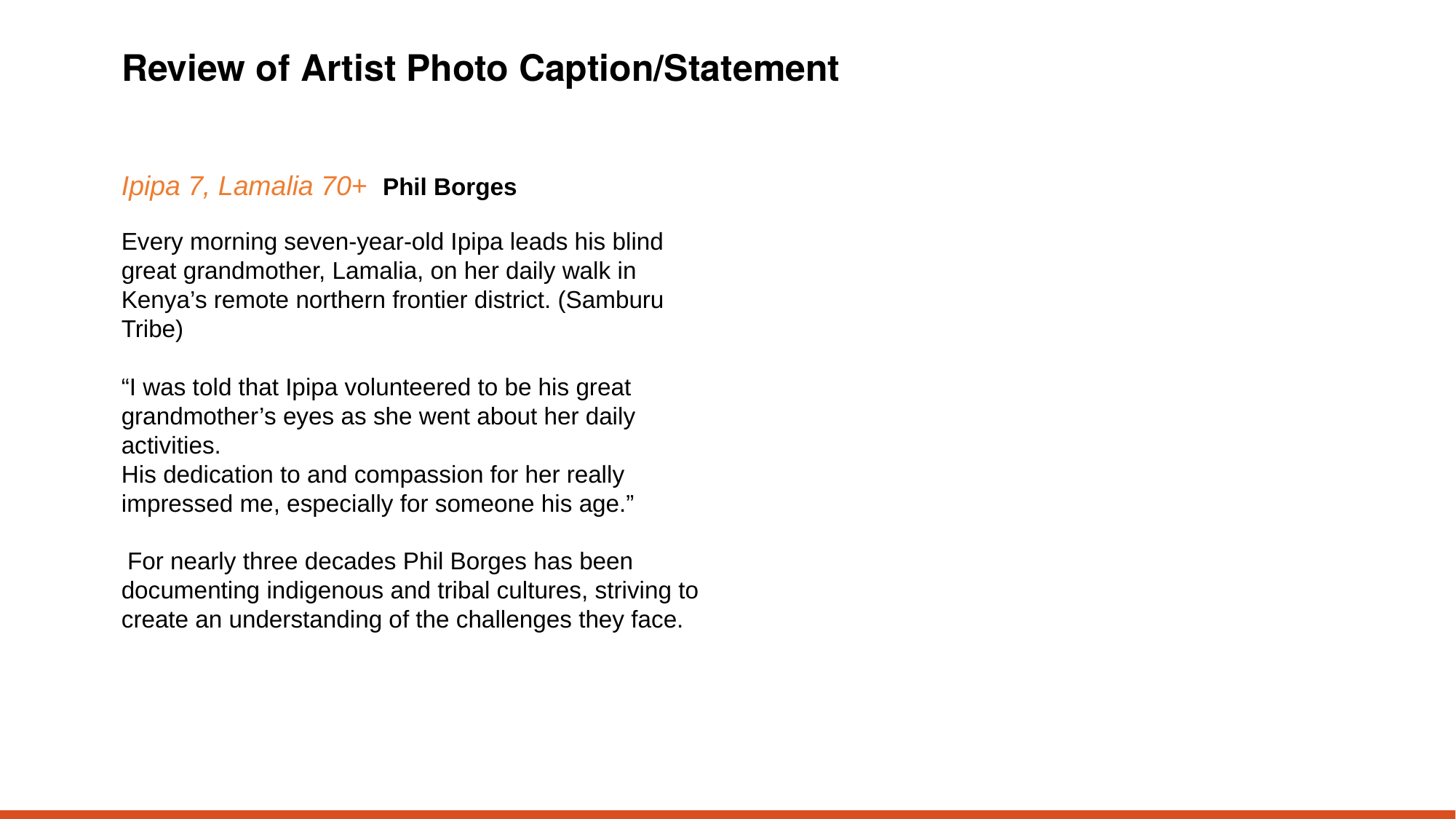

Review of Artist Photo Caption/Statement
Ipipa 7, Lamalia 70+  Phil Borges

Every morning seven-year-old Ipipa leads his blind great grandmother, Lamalia, on her daily walk in Kenya’s remote northern frontier district. (Samburu Tribe)

“I was told that Ipipa volunteered to be his great grandmother’s eyes as she went about her daily activities.
His dedication to and compassion for her really impressed me, especially for someone his age.”

 For nearly three decades Phil Borges has been documenting indigenous and tribal cultures, striving to create an understanding of the challenges they face.